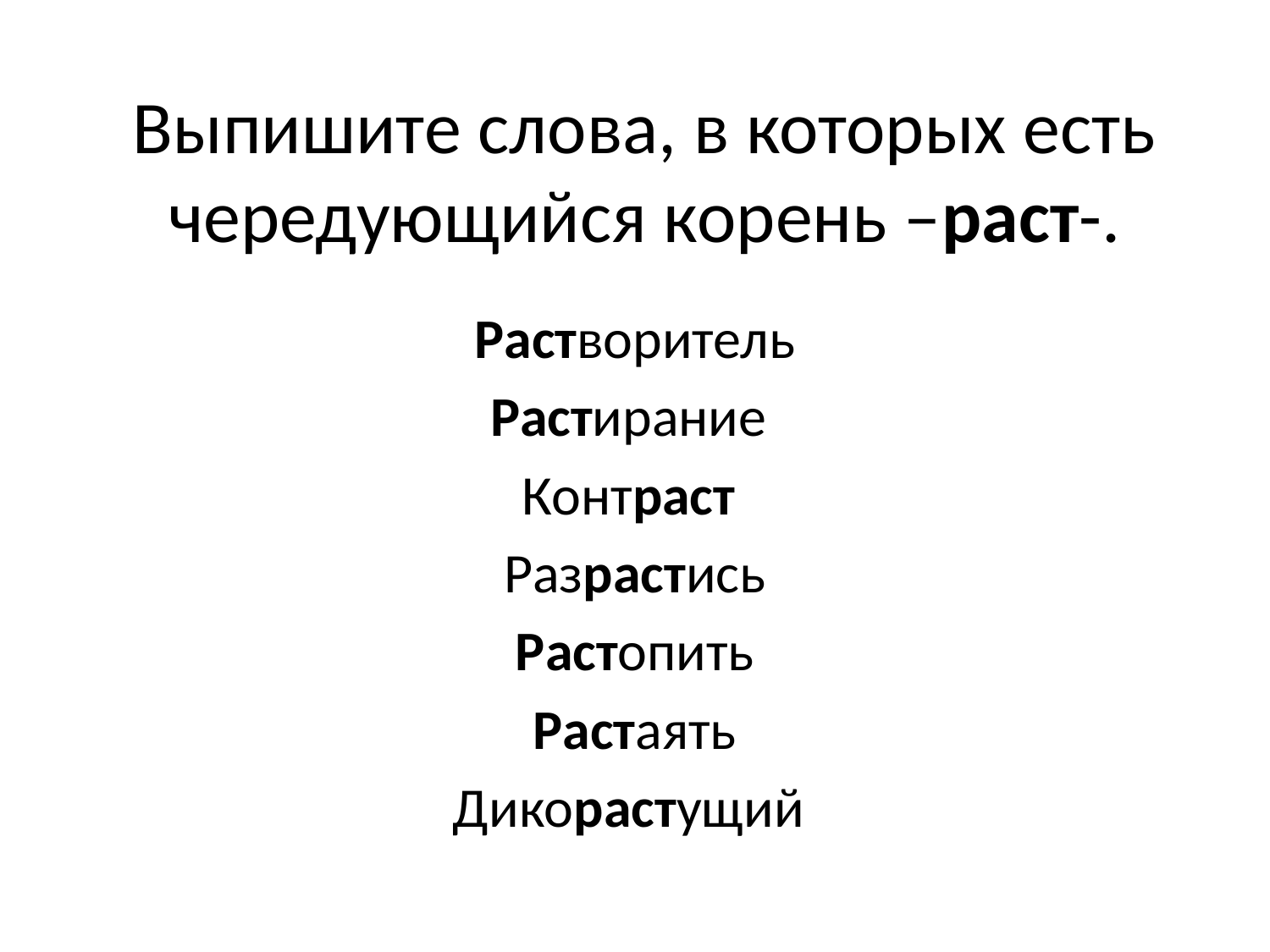

# Выпишите слова, в которых есть чередующийся корень –раст-.
Растворитель
Растирание
Контраст
Разрастись
Растопить
Растаять
Дикорастущий